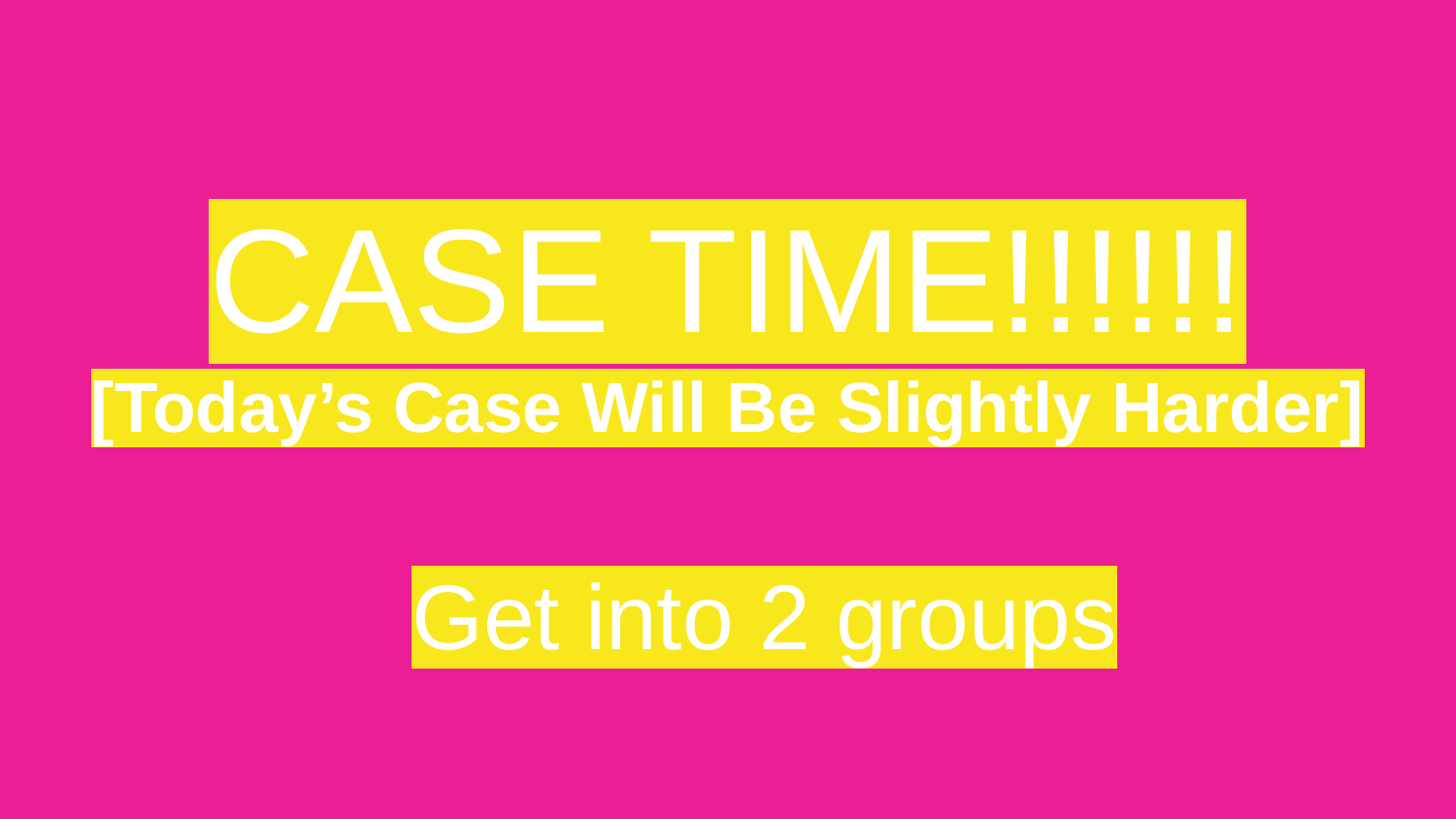

# CASE TIME!!!!!!
[Today’s Case Will Be Slightly Harder]

Get into 2 groups